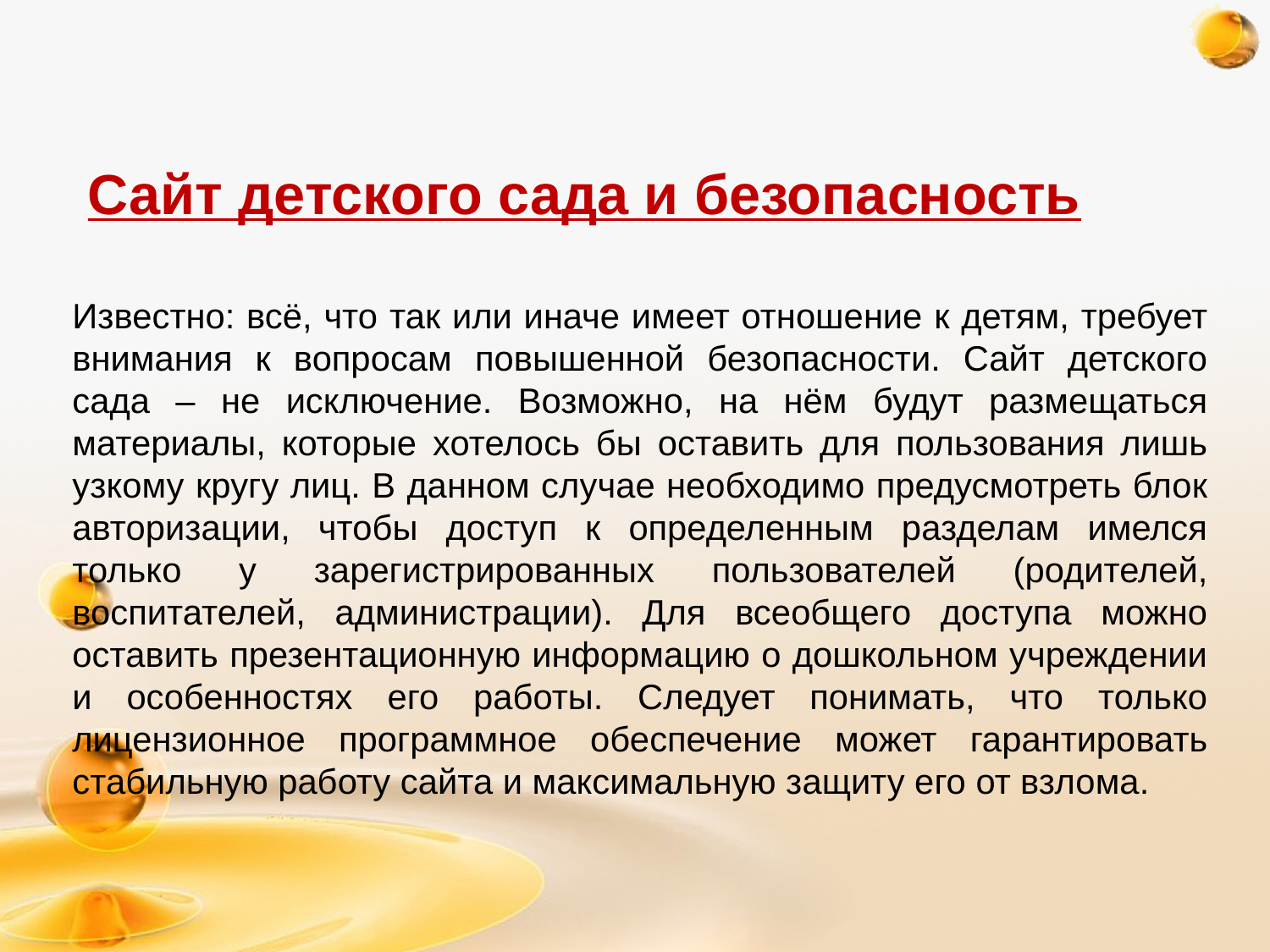

Сайт детского сада и безопасность

Известно: всё, что так или иначе имеет отношение к детям, требует внимания к вопросам повышенной безопасности. Сайт детского сада – не исключение. Возможно, на нём будут размещаться материалы, которые хотелось бы оставить для пользования лишь узкому кругу лиц. В данном случае необходимо предусмотреть блок авторизации, чтобы доступ к определенным разделам имелся только у зарегистрированных пользователей (родителей, воспитателей, администрации). Для всеобщего доступа можно оставить презентационную информацию о дошкольном учреждении и особенностях его работы. Следует понимать, что только лицензионное программное обеспечение может гарантировать стабильную работу сайта и максимальную защиту его от взлома.